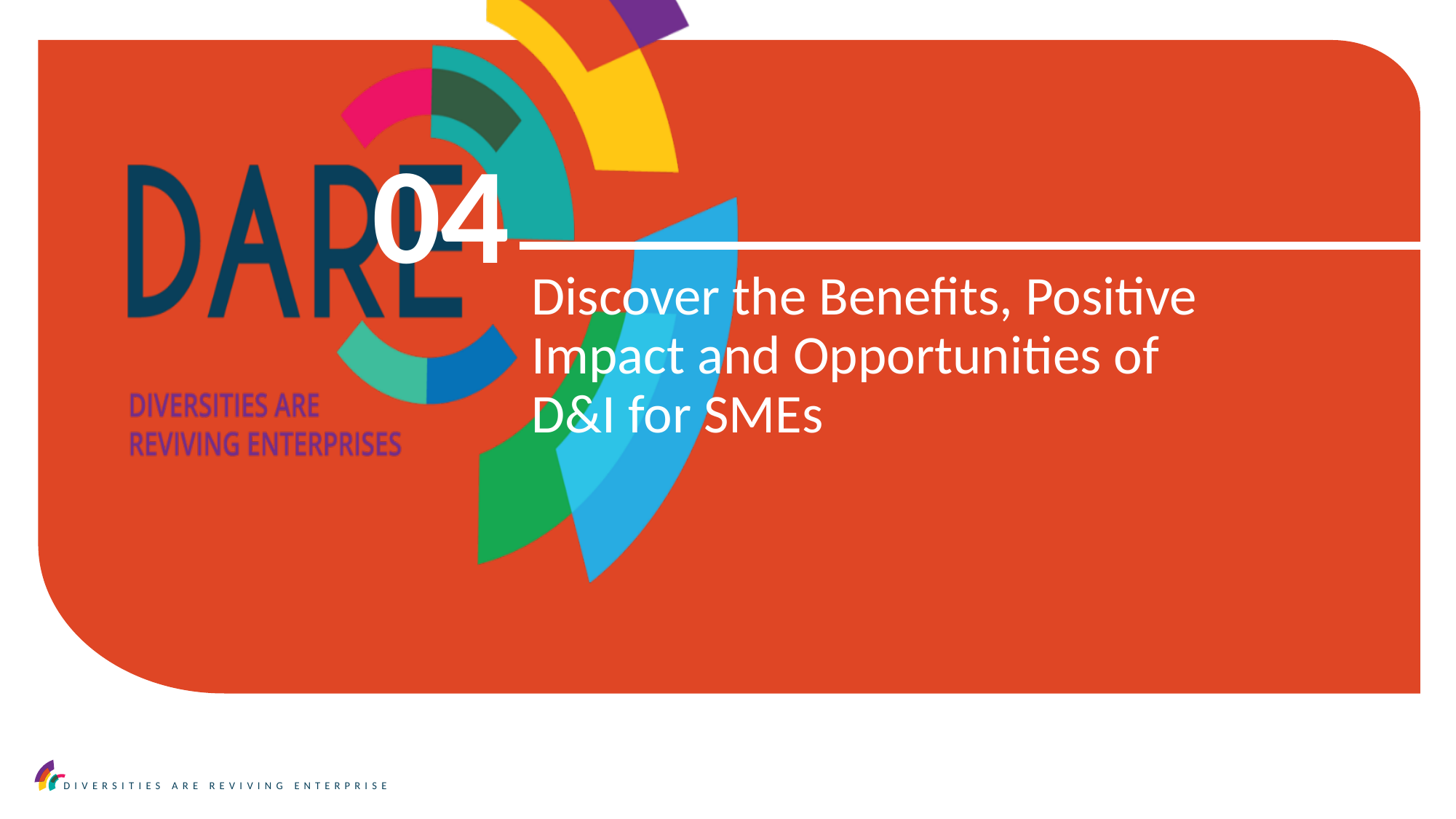

04
Discover the Benefits, Positive Impact and Opportunities of D&I for SMEs